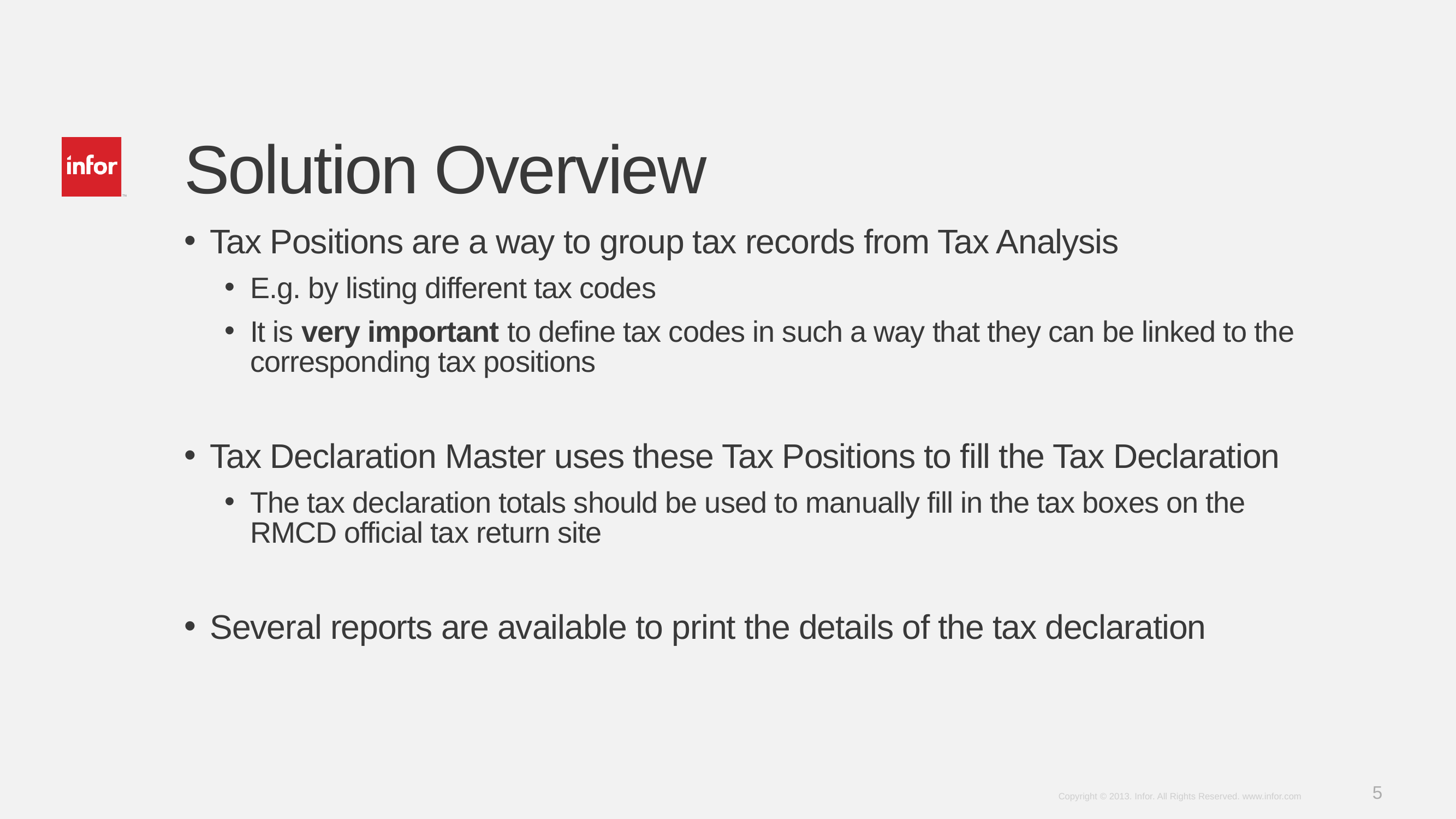

# Solution Overview
Tax Positions are a way to group tax records from Tax Analysis
E.g. by listing different tax codes
It is very important to define tax codes in such a way that they can be linked to the corresponding tax positions

Tax Declaration Master uses these Tax Positions to fill the Tax Declaration
The tax declaration totals should be used to manually fill in the tax boxes on the RMCD official tax return site

Several reports are available to print the details of the tax declaration